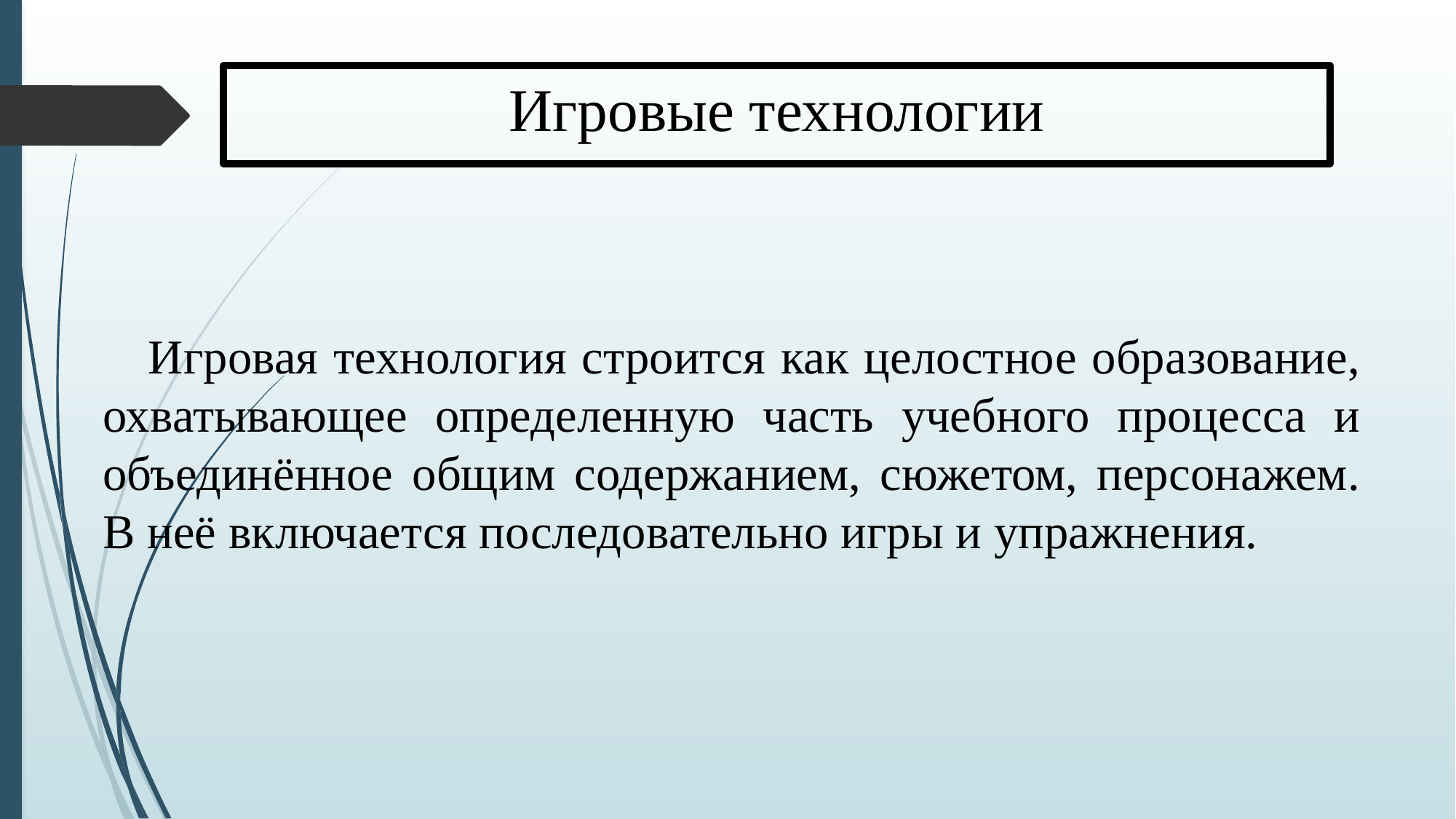

Игровые технологии
   Игровая технология строится как целостное образование, охватывающее определенную часть учебного процесса и объединённое общим содержанием, сюжетом, персонажем. В неё включается последовательно игры и упражнения.